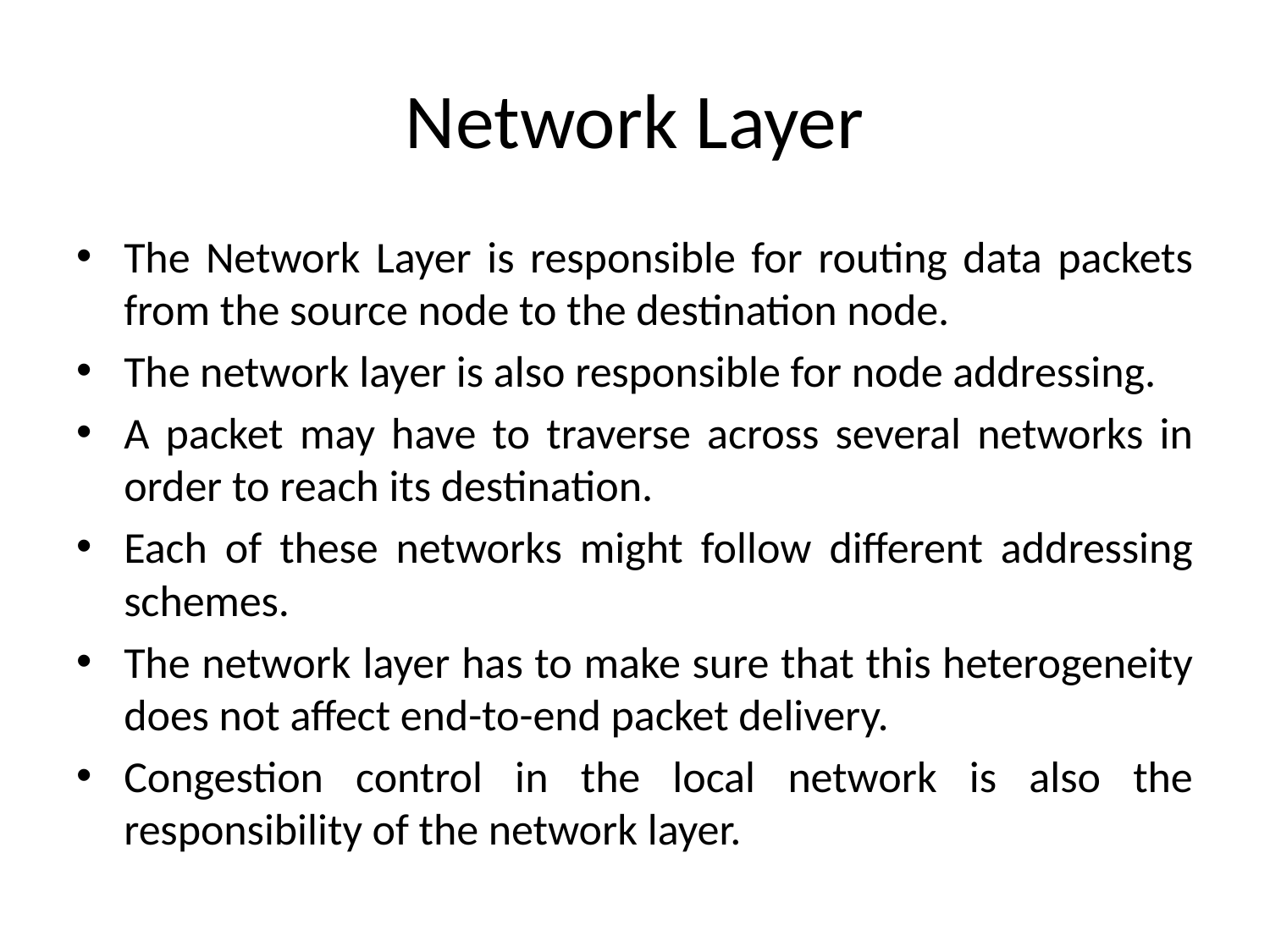

# Network Layer
The Network Layer is responsible for routing data packets from the source node to the destination node.
The network layer is also responsible for node addressing.
A packet may have to traverse across several networks in order to reach its destination.
Each of these networks might follow different addressing schemes.
The network layer has to make sure that this heterogeneity does not affect end-to-end packet delivery.
Congestion control in the local network is also the responsibility of the network layer.